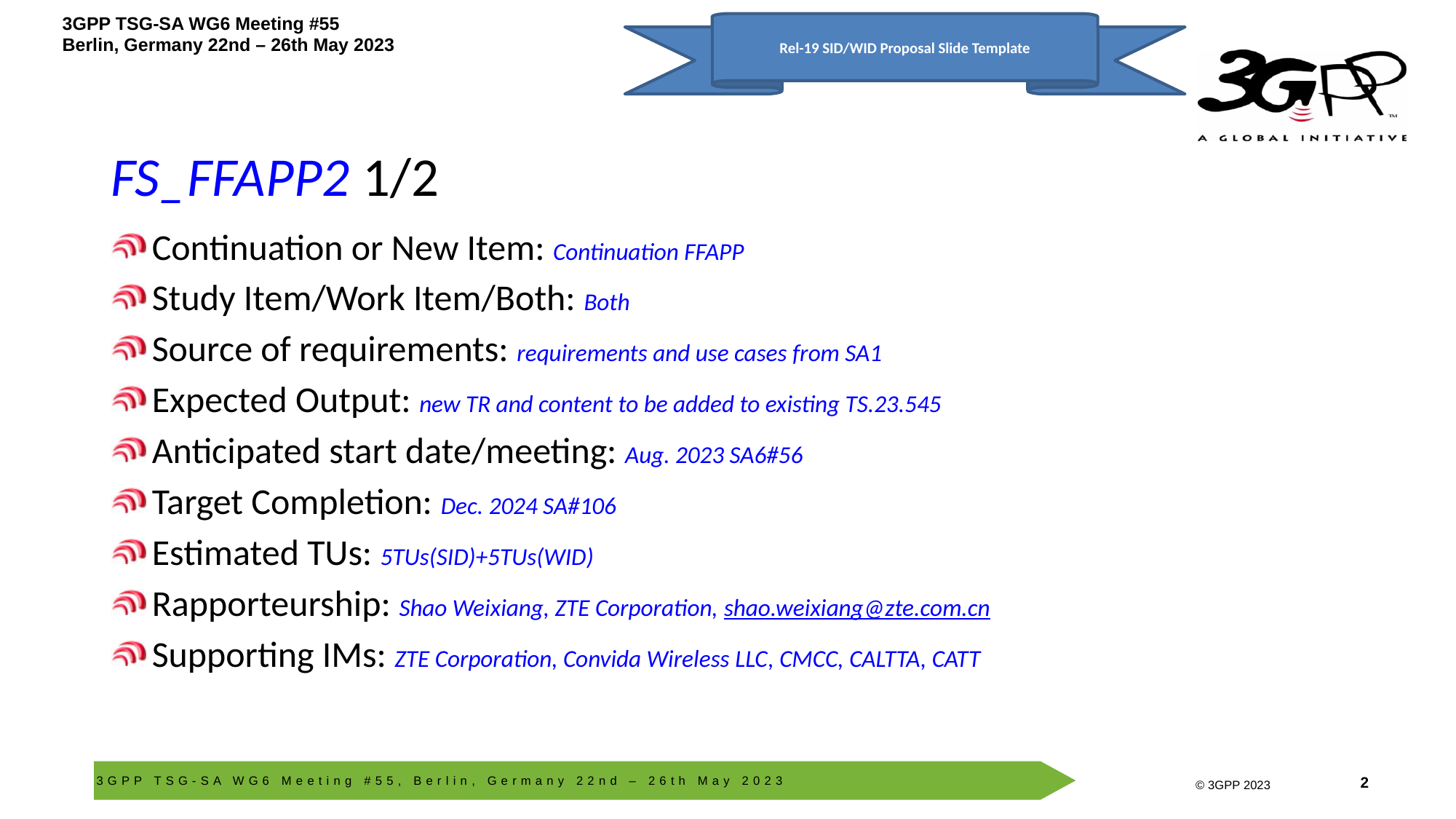

Rel-19 SID/WID Proposal Slide Template
# FS_FFAPP2 1/2
Continuation or New Item: Continuation FFAPP
Study Item/Work Item/Both: Both
Source of requirements: requirements and use cases from SA1
Expected Output: new TR and content to be added to existing TS.23.545
Anticipated start date/meeting: Aug. 2023 SA6#56
Target Completion: Dec. 2024 SA#106
Estimated TUs: 5TUs(SID)+5TUs(WID)
Rapporteurship: Shao Weixiang, ZTE Corporation, shao.weixiang@zte.com.cn
Supporting IMs: ZTE Corporation, Convida Wireless LLC, CMCC, CALTTA, CATT